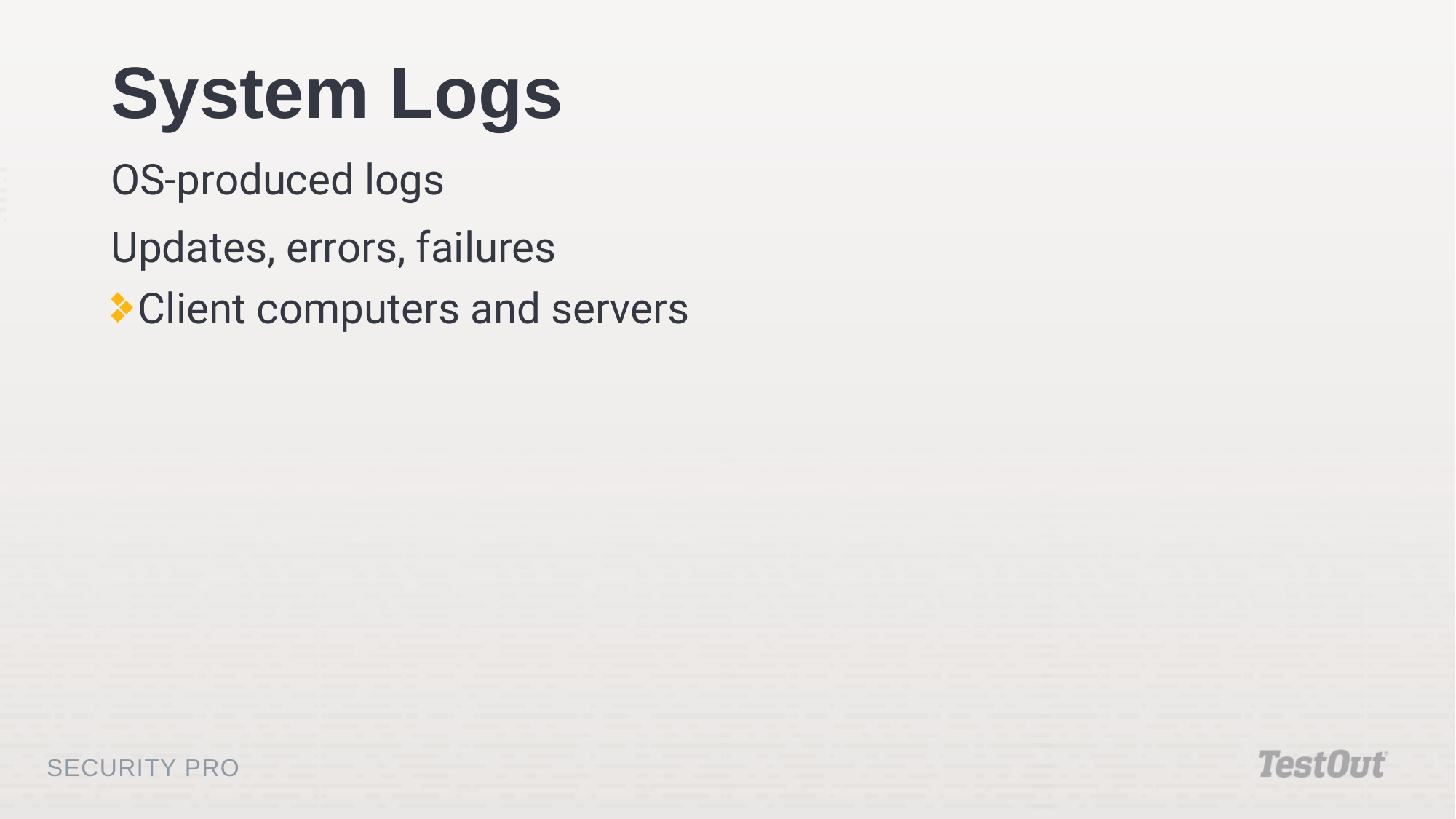

# System Logs
OS-produced logs
Updates, errors, failures
Client computers and servers
Security Pro